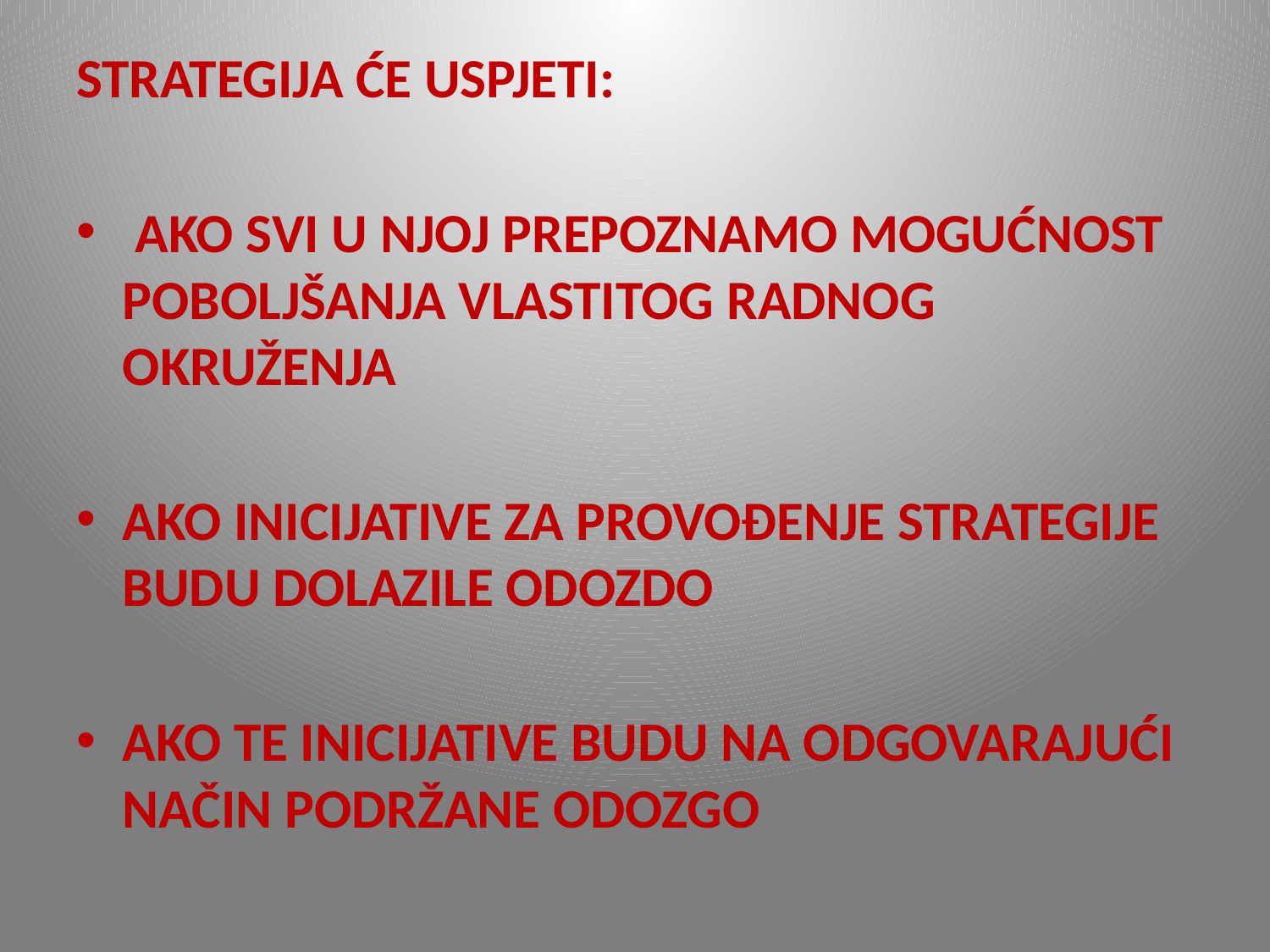

STRATEGIJA ĆE USPJETI:

 AKO SVI U NJOJ PREPOZNAMO MOGUĆNOST POBOLJŠANJA VLASTITOG RADNOG OKRUŽENJA

AKO INICIJATIVE ZA PROVOĐENJE STRATEGIJE BUDU DOLAZILE ODOZDO

AKO TE INICIJATIVE BUDU NA ODGOVARAJUĆI NAČIN PODRŽANE ODOZGO

#